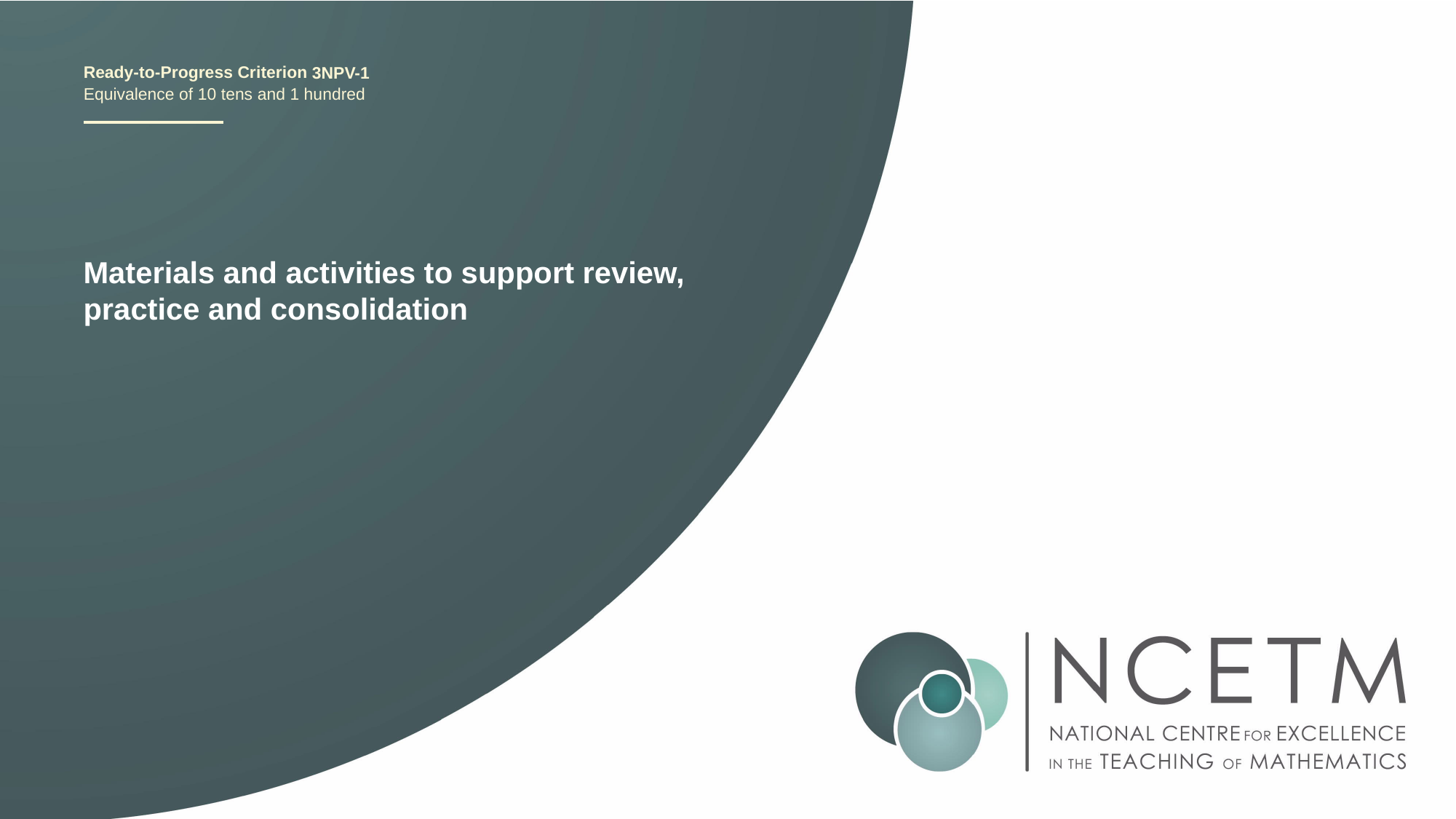

3NPV-1
Equivalence of 10 tens and 1 hundred